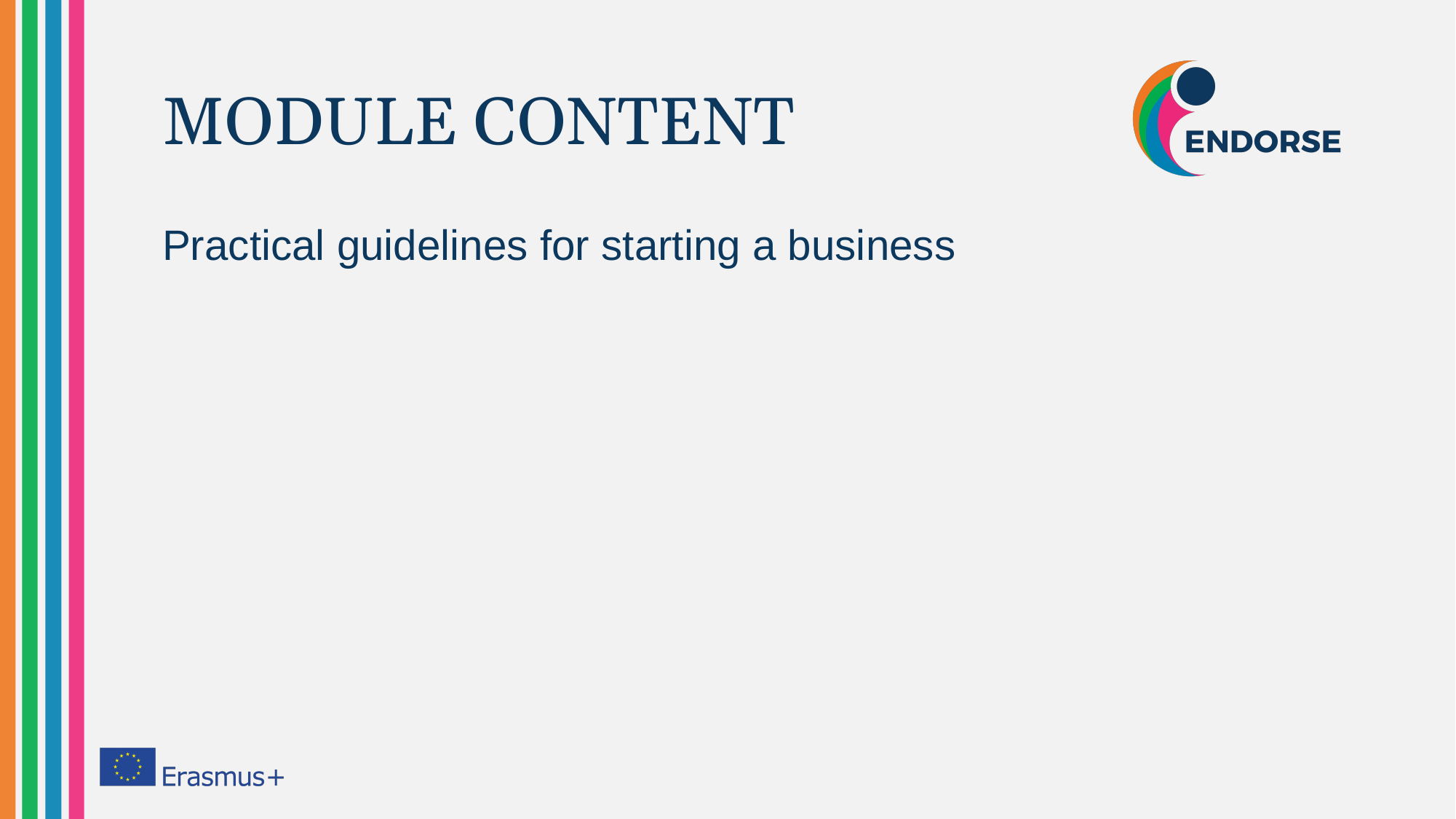

# MODULE CONTENT
Practical guidelines for starting a business